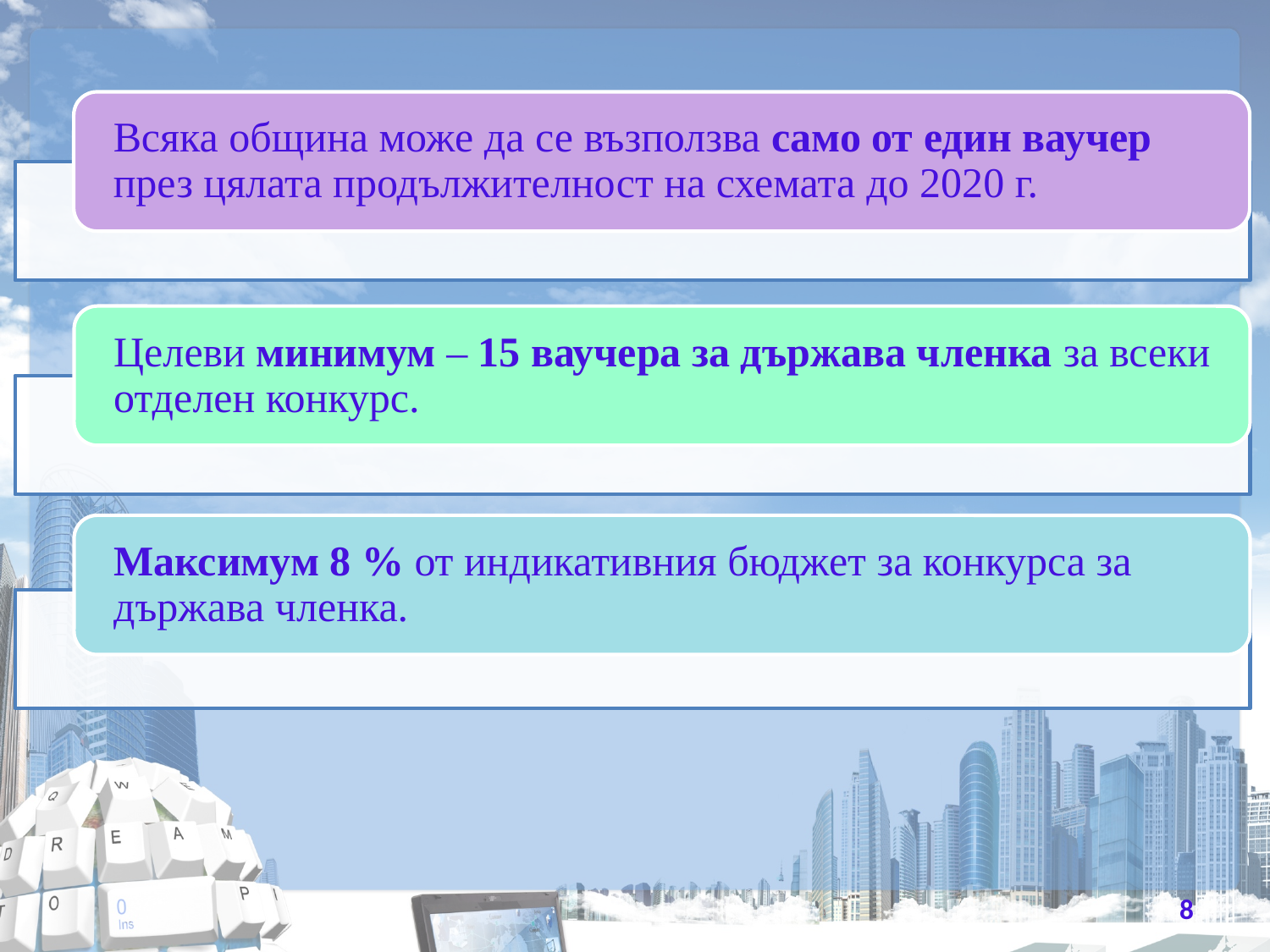

Всяка община може да се възползва само от един ваучер през цялата продължителност на схемата до 2020 г.
Целеви минимум – 15 ваучера за държава членка за всеки отделен конкурс.
Максимум 8 % от индикативния бюджет за конкурса за държава членка.
8